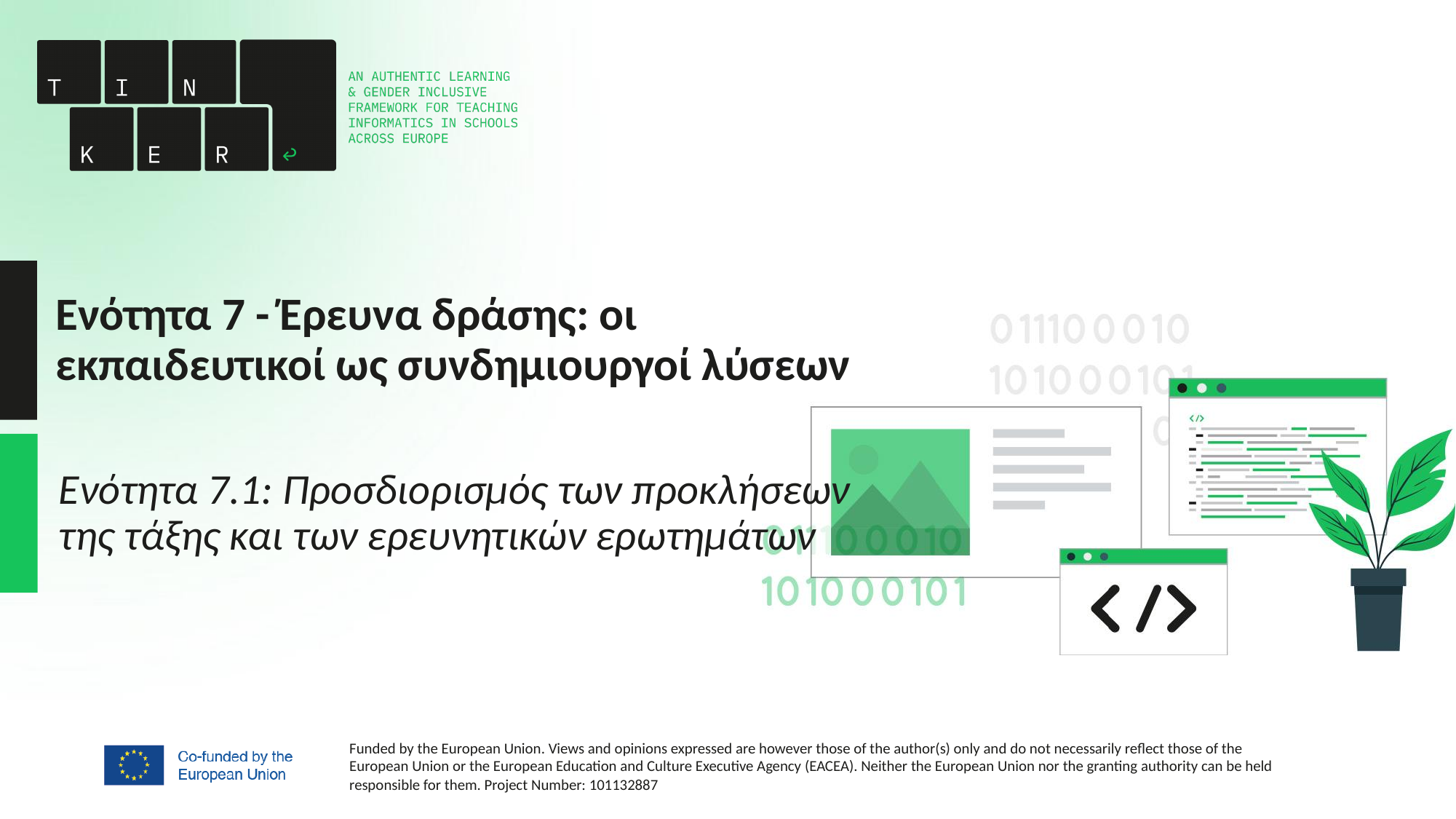

# Ενότητα 7 - Έρευνα δράσης: οι εκπαιδευτικοί ως συνδημιουργοί λύσεων
Ενότητα 7.1: Προσδιορισμός των προκλήσεων της τάξης και των ερευνητικών ερωτημάτων